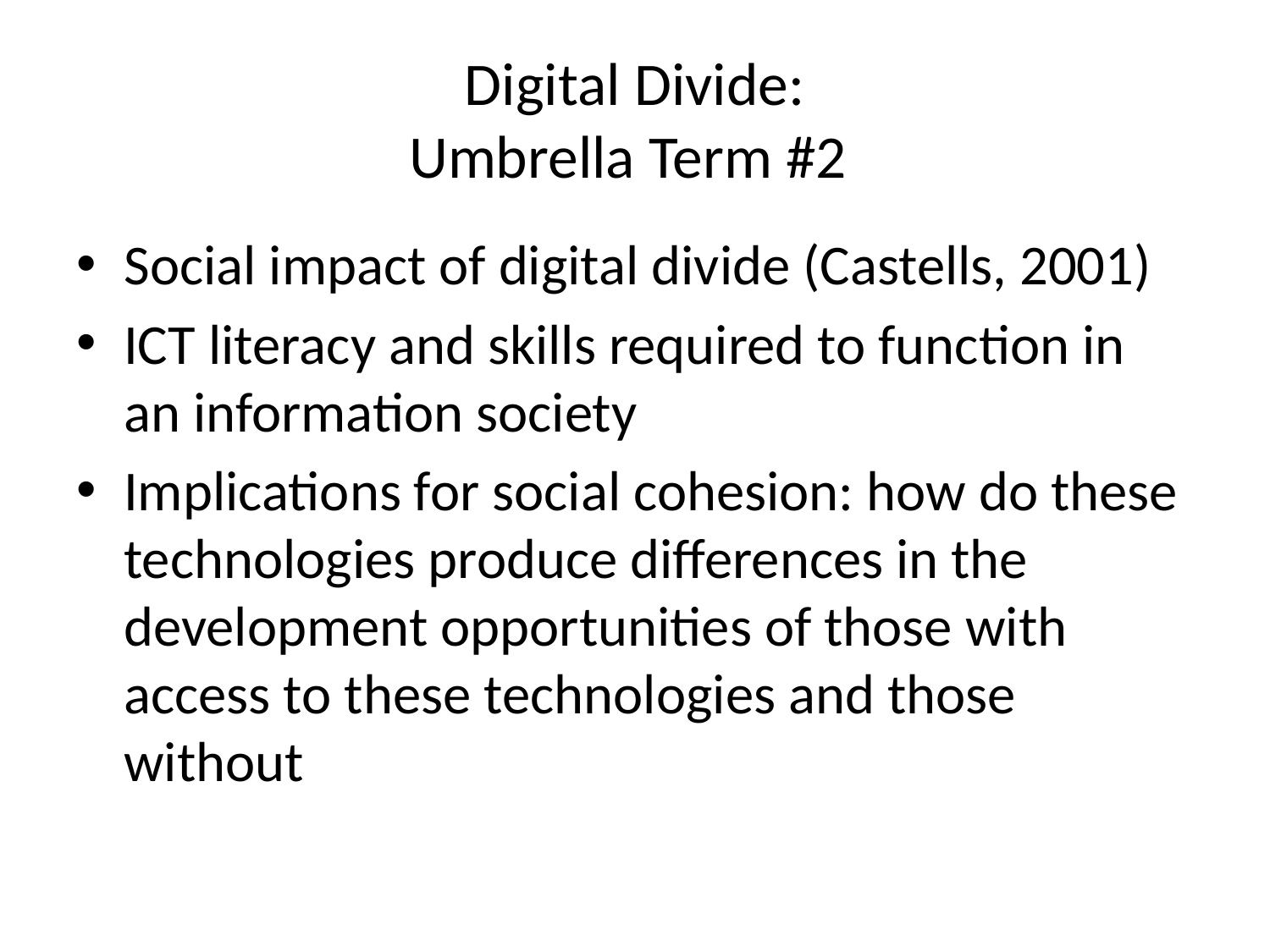

# Digital Divide: Umbrella Term #2
Social impact of digital divide (Castells, 2001)
ICT literacy and skills required to function in an information society
Implications for social cohesion: how do these technologies produce differences in the development opportunities of those with access to these technologies and those without